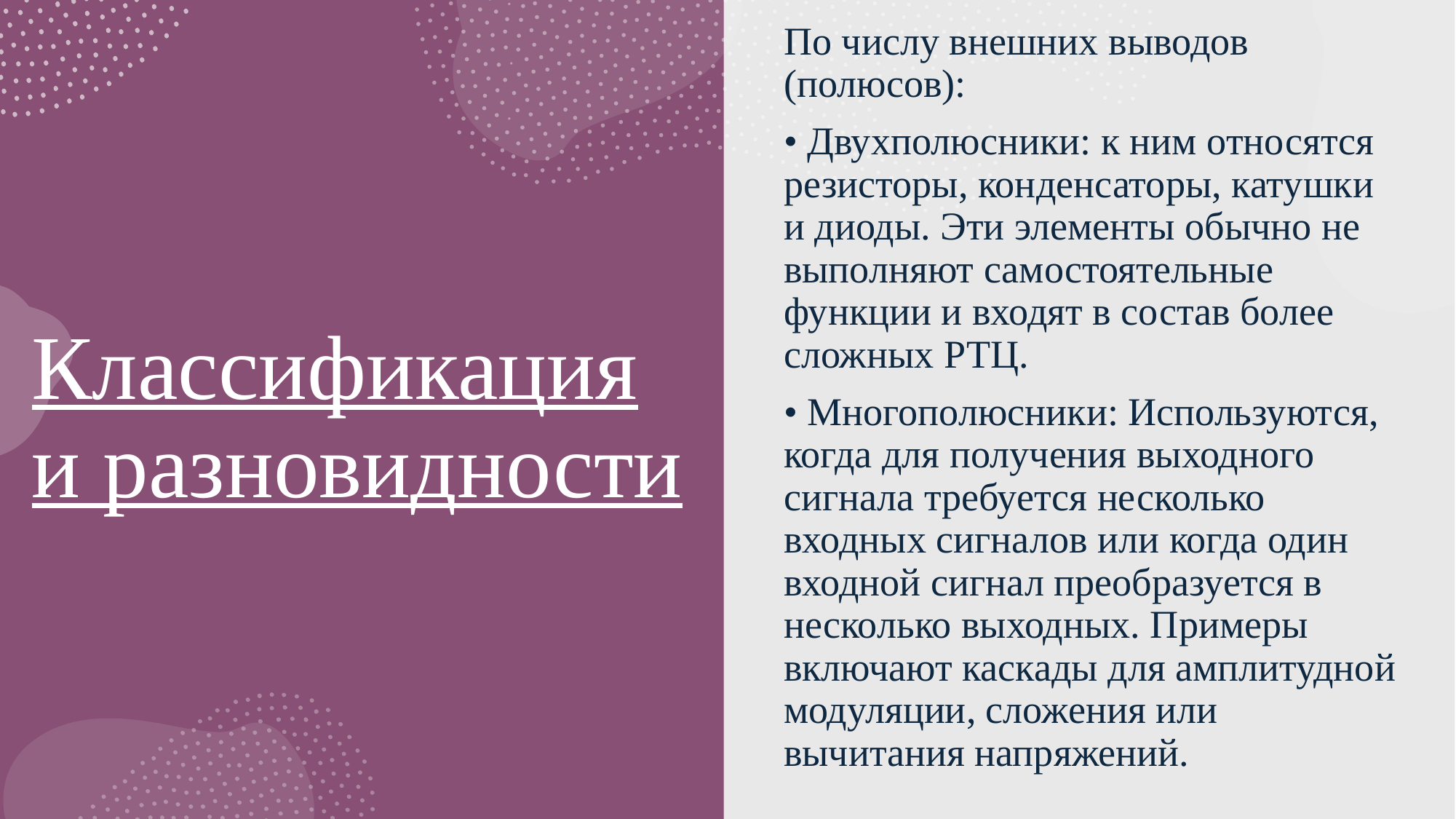

По числу внешних выводов (полюсов):
• Двухполюсники: к ним относятся резисторы, конденсаторы, катушки и диоды. Эти элементы обычно не выполняют самостоятельные функции и входят в состав более сложных РТЦ.
• Многополюсники: Используются, когда для получения выходного сигнала требуется несколько входных сигналов или когда один входной сигнал преобразуется в несколько выходных. Примеры включают каскады для амплитудной модуляции, сложения или вычитания напряжений.

# Классификация и разновидности